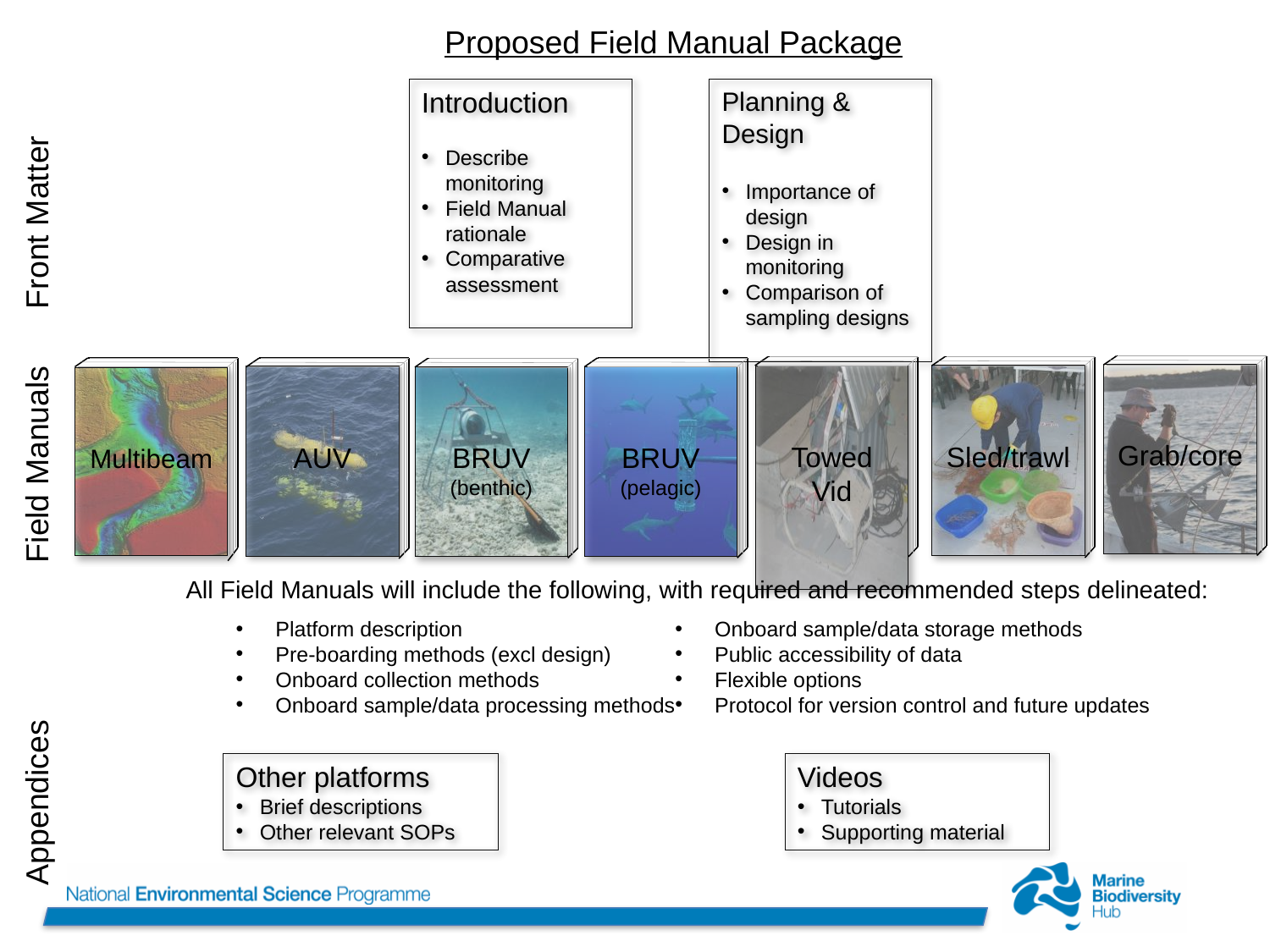

Proposed Field Manual Package
Introduction

Describe monitoring
Field Manual rationale
Comparative assessment

Planning & Design

Importance of design
Design in monitoring
Comparison of sampling designs

Front Matter

Grab/core

Towed Vid

Sled/trawl

Multibeam

BRUV
(pelagic)

AUV

BRUV
(benthic)

Field Manuals
All Field Manuals will include the following, with required and recommended steps delineated:
Onboard sample/data storage methods
Public accessibility of data
Flexible options
Protocol for version control and future updates
Platform description
Pre-boarding methods (excl design)
Onboard collection methods
Onboard sample/data processing methods
Other platforms
Brief descriptions
Other relevant SOPs
Videos
Tutorials
Supporting material
Appendices